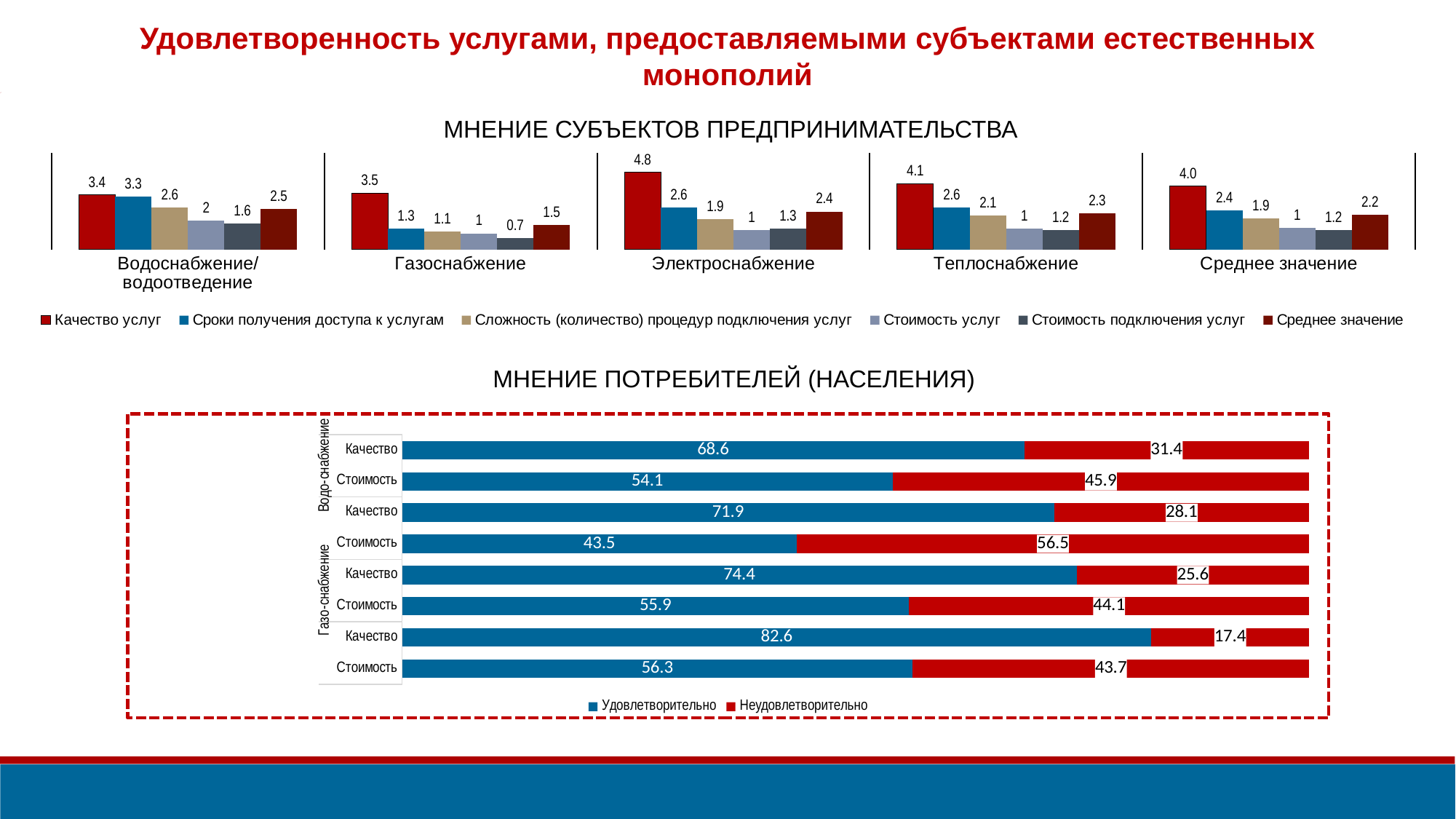

Удовлетворенность услугами, предоставляемыми субъектами естественных монополий

### Chart

| Category | Качество услуг | Сроки получения доступа к услугам | Сложность (количество) процедур подключения услуг | Стоимость услуг | Стоимость подключения услуг | Среднее значение |
|---|---|---|---|---|---|---|
| Водоснабжение/водоотведение | 3.4 | 3.2881355932203395 | 2.6 | 1.8 | 1.6 | 2.537627118644068 |
| Газоснабжение | 3.5 | 1.3 | 1.1 | 1.0 | 0.7000000000000001 | 1.52 |
| Электроснабжение | 4.8 | 2.6 | 1.9000000000000001 | 1.2 | 1.3 | 2.3600000000000003 |
| Теплоснабжение | 4.1 | 2.6 | 2.1 | 1.3 | 1.2 | 2.2600000000000002 |
| Среднее значение | 3.9499999999999997 | 2.447033898305085 | 1.9249999999999998 | 1.325 | 1.2 | 2.1694067796610175 |
 МНЕНИЕ СУБЪЕКТОВ ПРЕДПРИНИМАТЕЛЬСТВА
 МНЕНИЕ ПОТРЕБИТЕЛЕЙ (НАСЕЛЕНИЯ)

### Chart

| Category | Удовлетворительно | Неудовлетворительно |
|---|---|---|
| Стоимость | 56.3 | 43.7 |
| Качество | 82.6 | 17.4 |
| Стоимость | 55.9 | 44.1 |
| Качество | 74.4 | 25.6 |
| Стоимость | 43.5 | 56.5 |
| Качество | 71.9 | 28.1 |
| Стоимость | 54.1 | 45.9 |
| Качество | 68.6 | 31.4 |